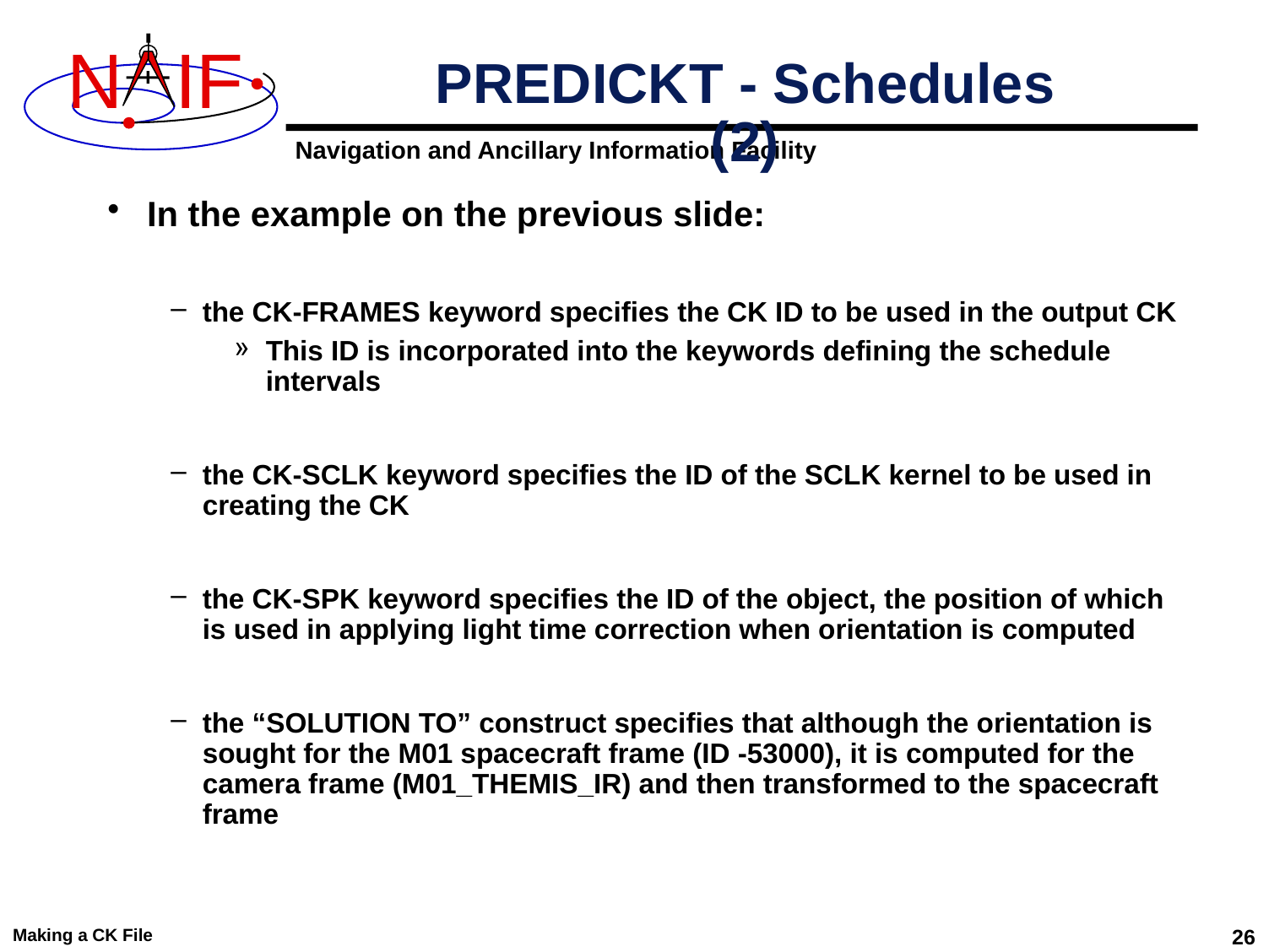

# PREDICKT - Schedules (2)
In the example on the previous slide:

the CK-FRAMES keyword specifies the CK ID to be used in the output CK
This ID is incorporated into the keywords defining the schedule intervals

the CK-SCLK keyword specifies the ID of the SCLK kernel to be used in creating the CK

the CK-SPK keyword specifies the ID of the object, the position of which is used in applying light time correction when orientation is computed

the “SOLUTION TO” construct specifies that although the orientation is sought for the M01 spacecraft frame (ID -53000), it is computed for the camera frame (M01_THEMIS_IR) and then transformed to the spacecraft frame
Making a CK File
26